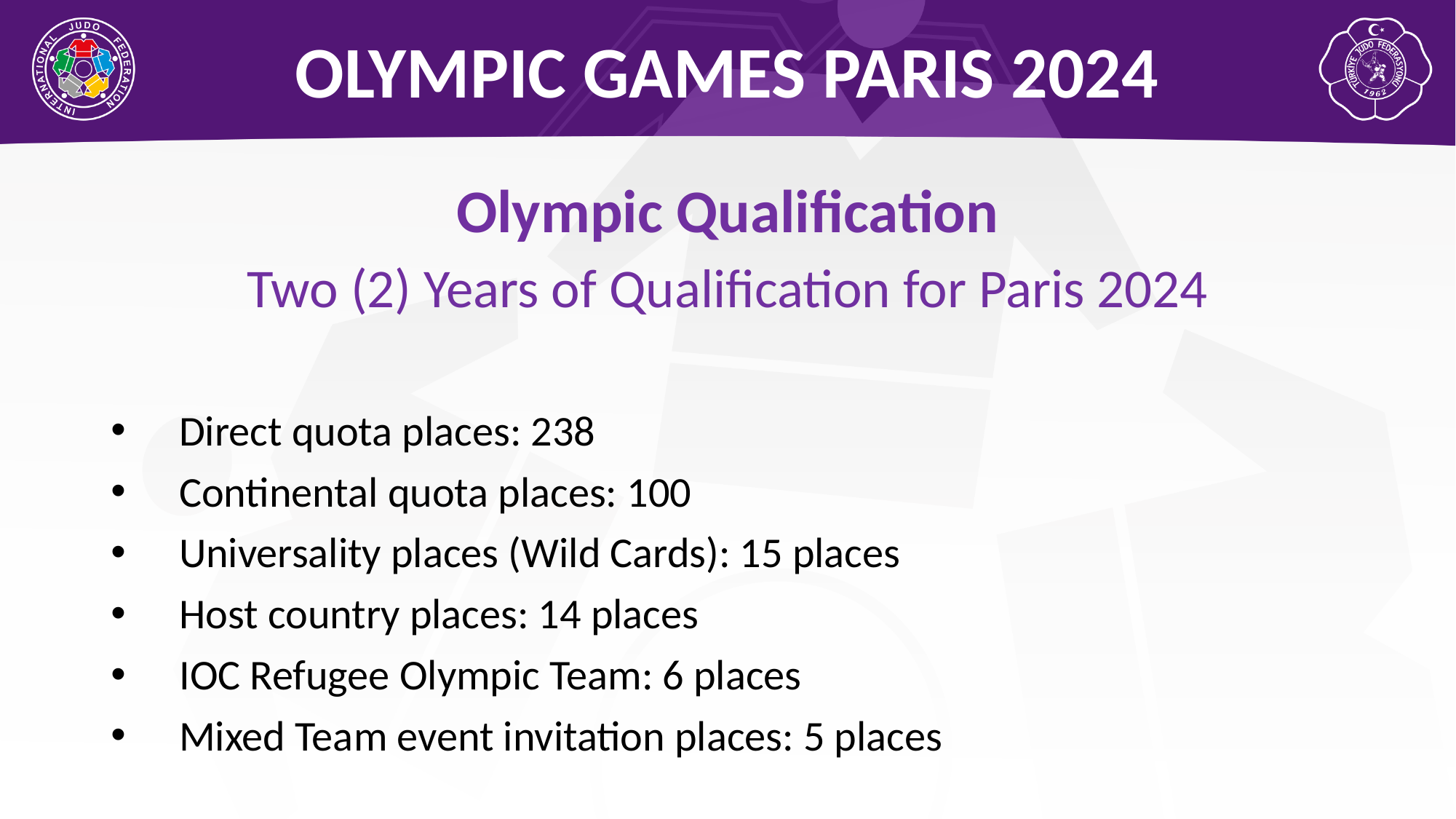

OLYMPIC GAMES PARIS 2024
Olympic Qualification
Two (2) Years of Qualification for Paris 2024

Direct quota places: 238
Continental quota places: 100
Universality places (Wild Cards): 15 places
Host country places: 14 places
IOC Refugee Olympic Team: 6 places
Mixed Team event invitation places: 5 places